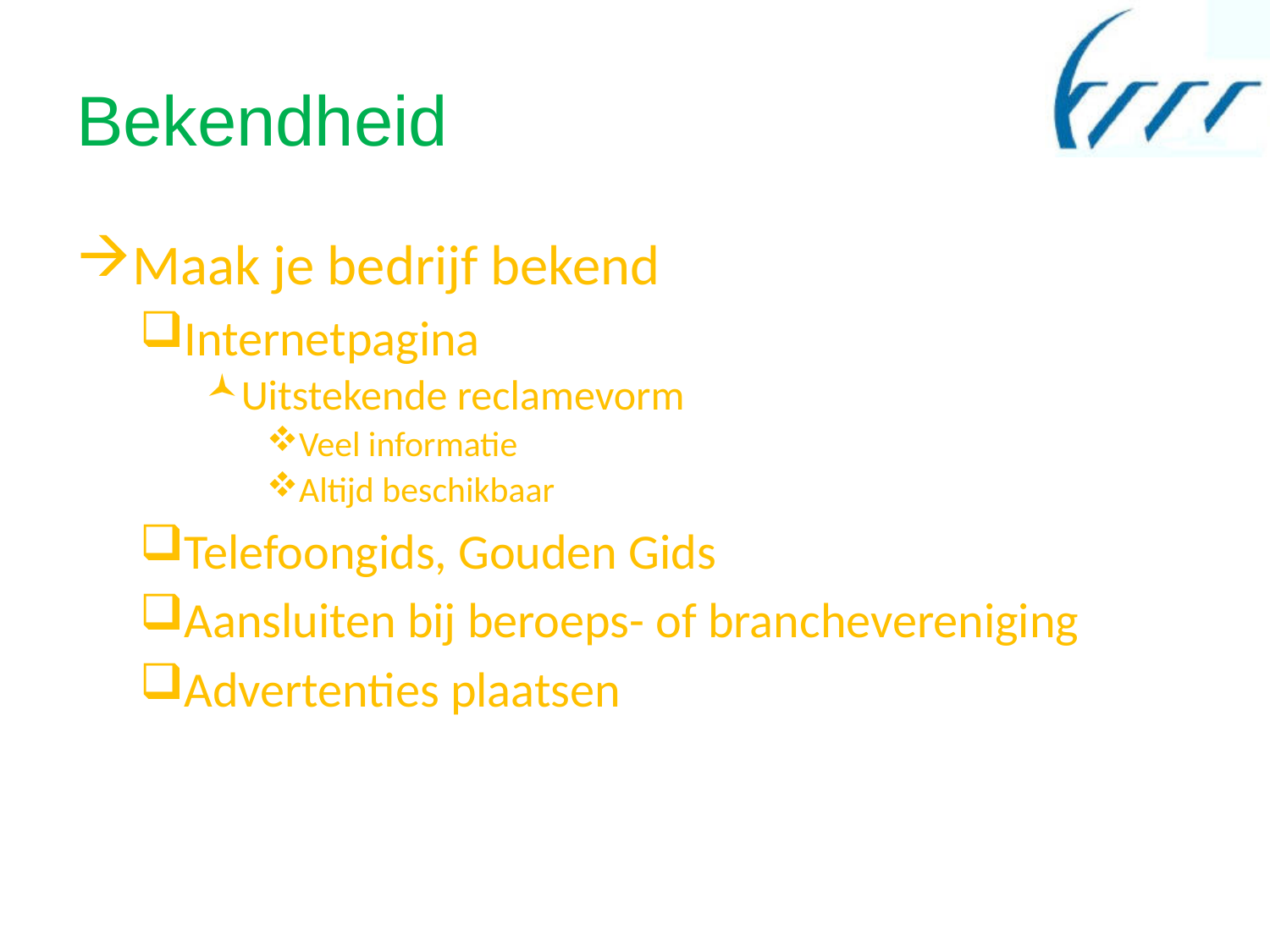

# Bekendheid
Maak je bedrijf bekend
Internetpagina
Uitstekende reclamevorm
Veel informatie
Altijd beschikbaar
Telefoongids, Gouden Gids
Aansluiten bij beroeps- of branchevereniging
Advertenties plaatsen